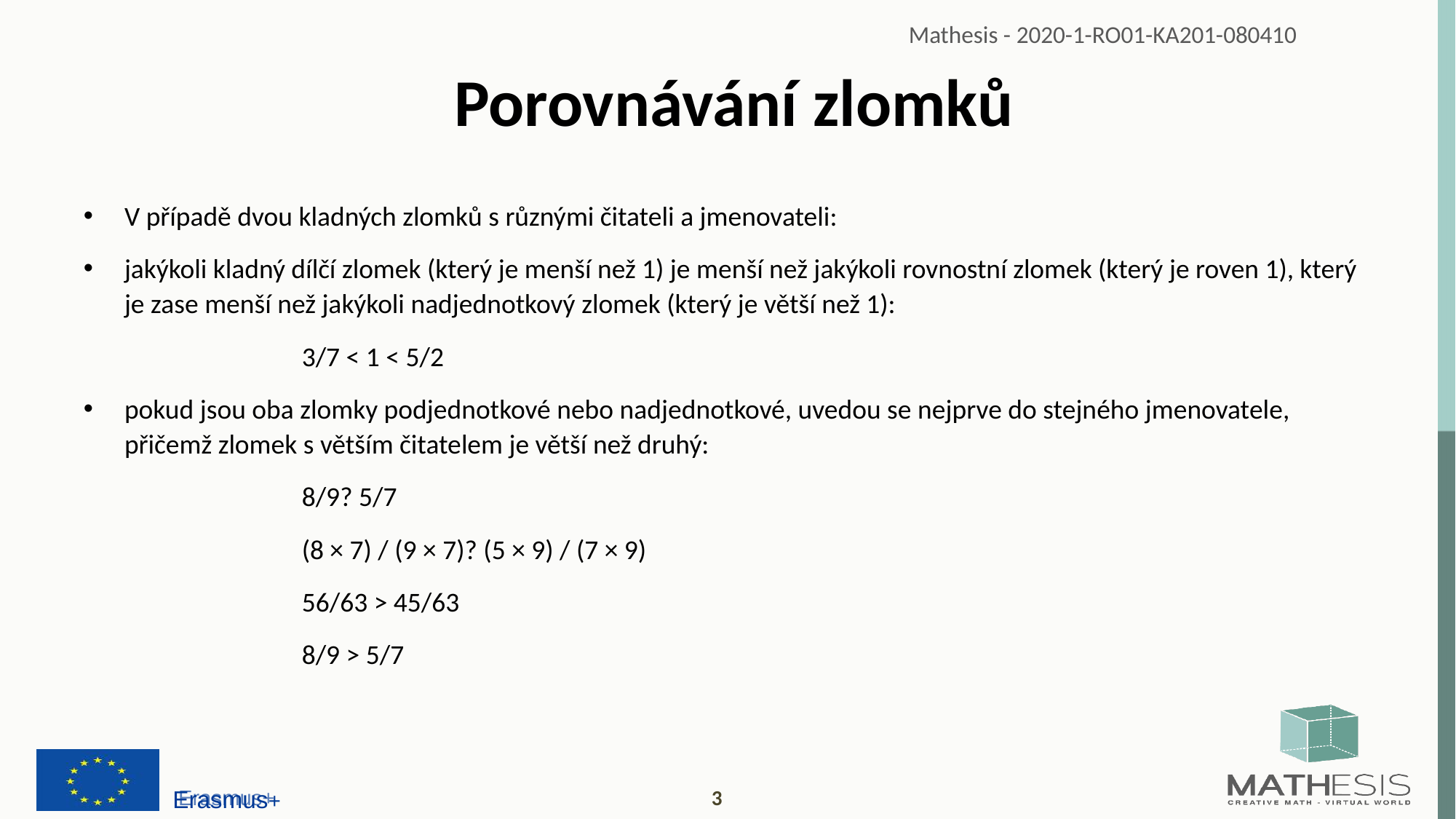

# Porovnávání zlomků
V případě dvou kladných zlomků s různými čitateli a jmenovateli:
jakýkoli kladný dílčí zlomek (který je menší než 1) je menší než jakýkoli rovnostní zlomek (který je roven 1), který je zase menší než jakýkoli nadjednotkový zlomek (který je větší než 1):
		3/7 < 1 < 5/2
pokud jsou oba zlomky podjednotkové nebo nadjednotkové, uvedou se nejprve do stejného jmenovatele, přičemž zlomek s větším čitatelem je větší než druhý:
		8/9? 5/7
		(8 × 7) / (9 × 7)? (5 × 9) / (7 × 9)
		56/63 > 45/63
		8/9 > 5/7